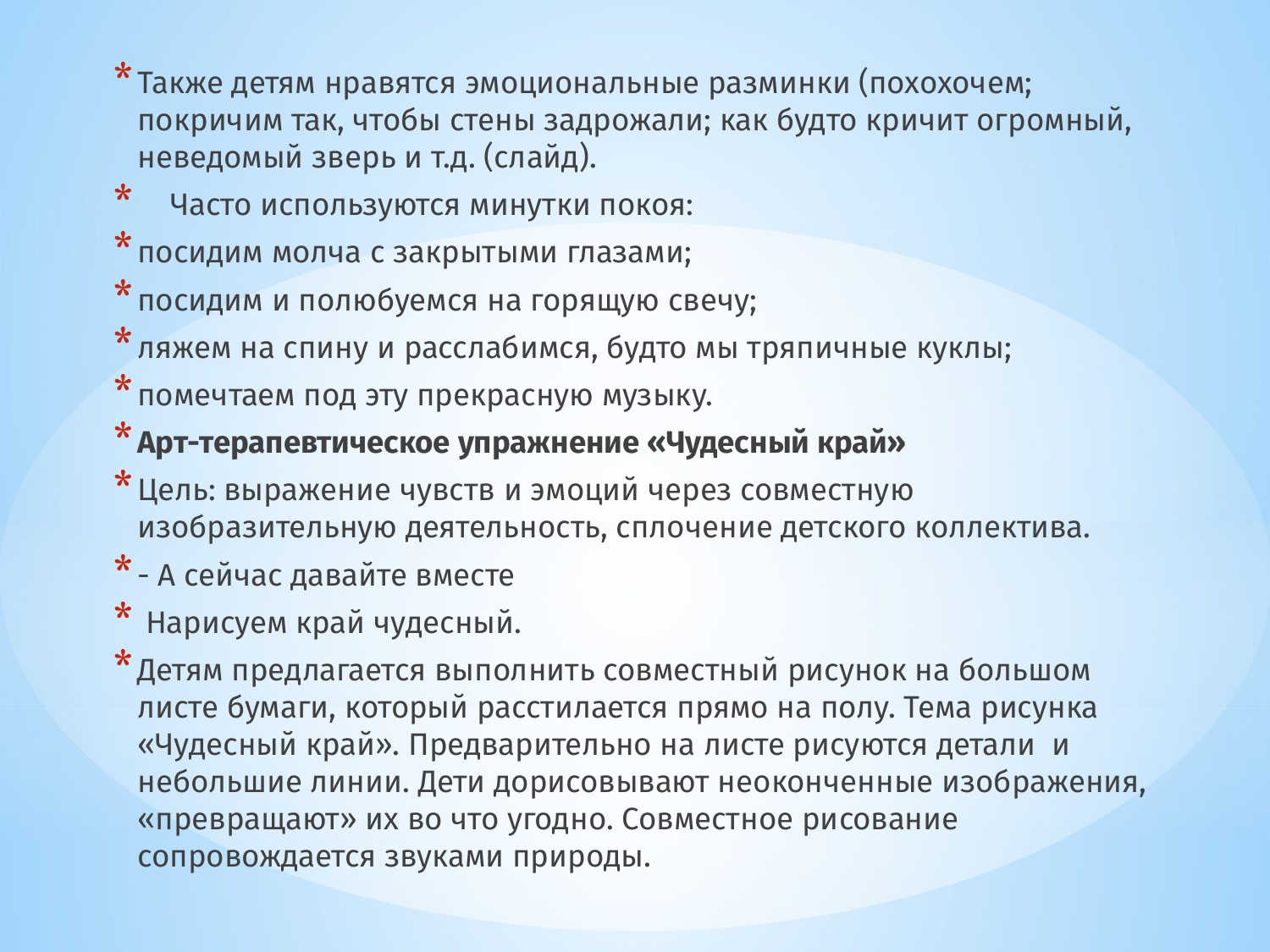

Также детям нравятся эмоциональные разминки (похохочем; покричим так, чтобы стены задрожали; как будто кричит огромный, неведомый зверь и т.д. (слайд).
    Часто используются минутки покоя:
посидим молча с закрытыми глазами;
посидим и полюбуемся на горящую свечу;
ляжем на спину и расслабимся, будто мы тряпичные куклы;
помечтаем под эту прекрасную музыку.
Арт-терапевтическое упражнение «Чудесный край»
Цель: выражение чувств и эмоций через совместную изобразительную деятельность, сплочение детского коллектива.
- А сейчас давайте вместе
 Нарисуем край чудесный.
Детям предлагается выполнить совместный рисунок на большом листе бумаги, который расстилается прямо на полу. Тема рисунка «Чудесный край». Предварительно на листе рисуются детали  и небольшие линии. Дети дорисовывают неоконченные изображения, «превращают» их во что угодно. Совместное рисование сопровождается звуками природы.